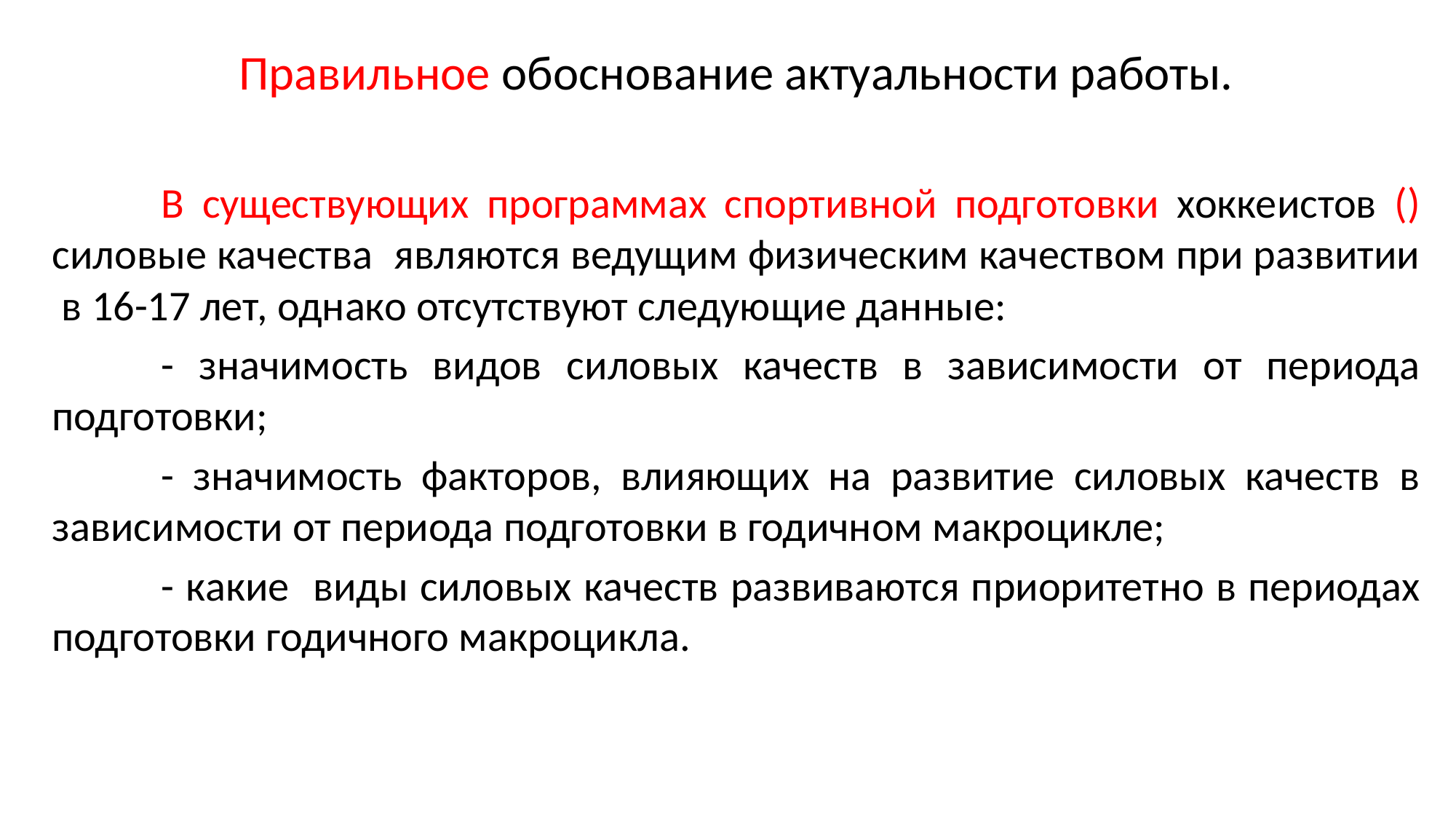

Правильное обоснование актуальности работы.

	В существующих программах спортивной подготовки хоккеистов () силовые качества  являются ведущим физическим качеством при развитии  в 16-17 лет, однако отсутствуют следующие данные:
	- значимость видов силовых качеств в зависимости от периода подготовки;
	- значимость факторов, влияющих на развитие силовых качеств в зависимости от периода подготовки в годичном макроцикле;
	- какие  виды силовых качеств развиваются приоритетно в периодах подготовки годичного макроцикла.

#